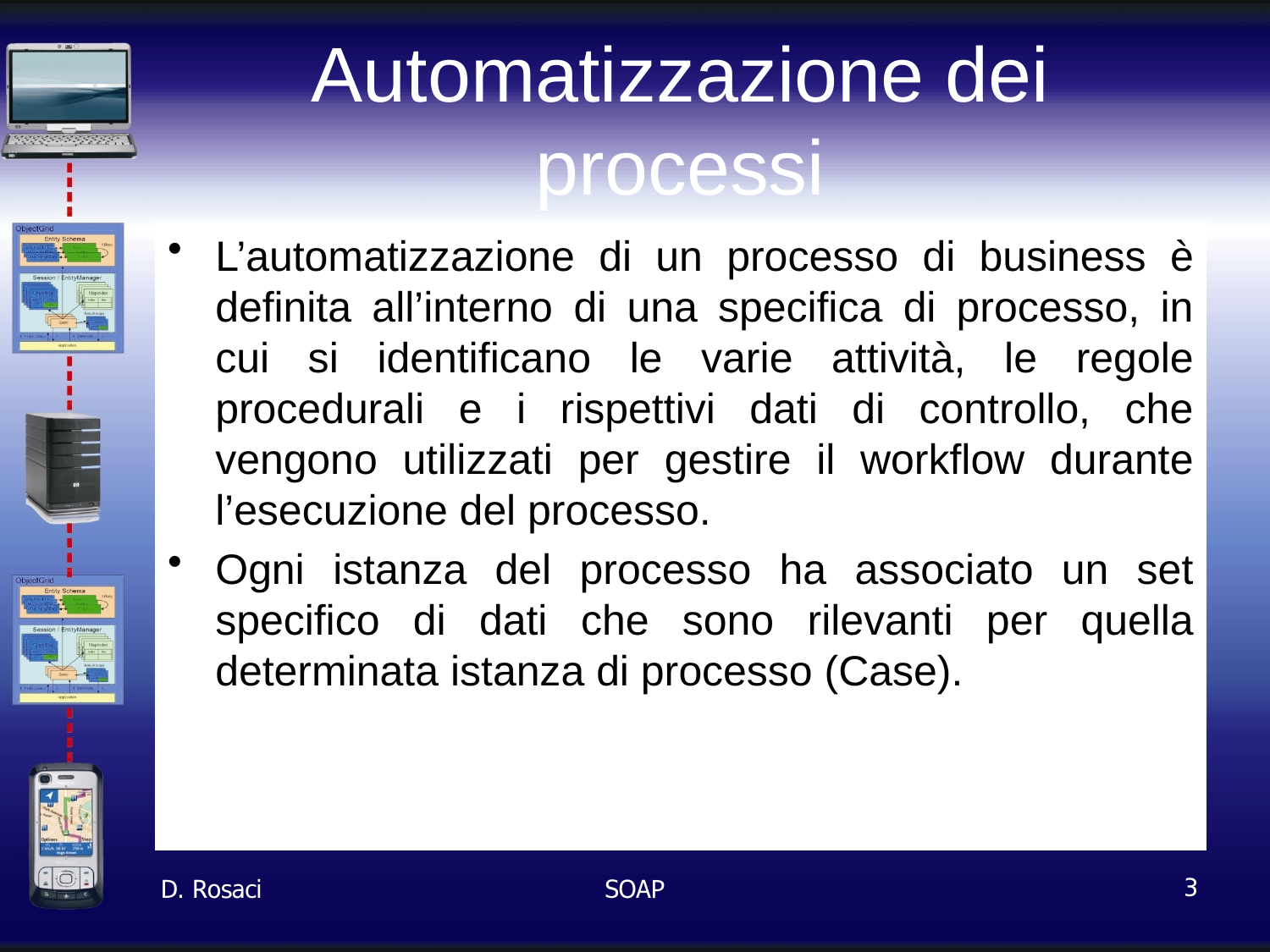

# Automatizzazione dei processi
L’automatizzazione di un processo di business è definita all’interno di una specifica di processo, in cui si identificano le varie attività, le regole procedurali e i rispettivi dati di controllo, che vengono utilizzati per gestire il workflow durante l’esecuzione del processo.
Ogni istanza del processo ha associato un set specifico di dati che sono rilevanti per quella determinata istanza di processo (Case).
D. Rosaci
SOAP